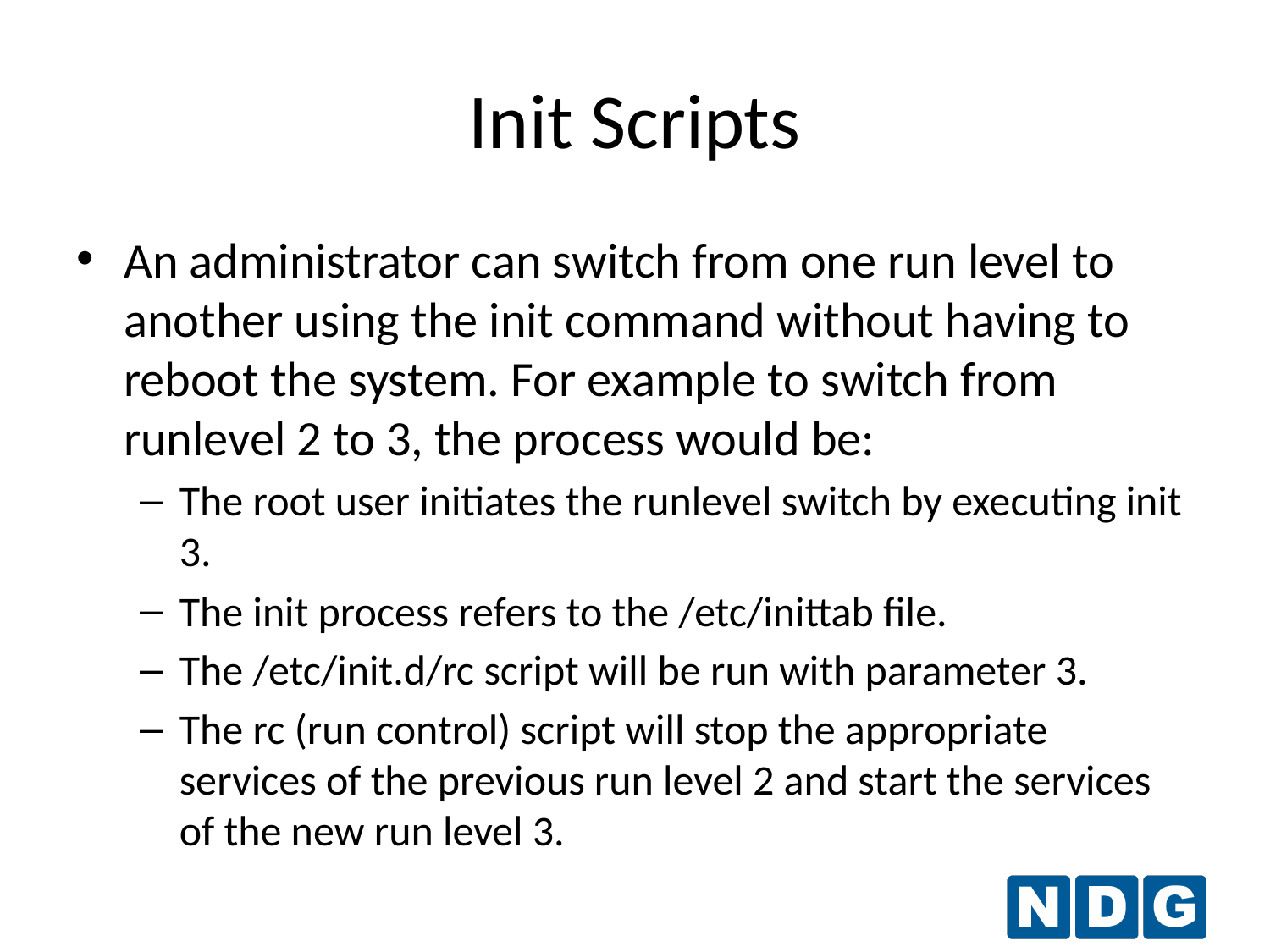

# Init Scripts
An administrator can switch from one run level to another using the init command without having to reboot the system. For example to switch from runlevel 2 to 3, the process would be:
The root user initiates the runlevel switch by executing init 3.
The init process refers to the /etc/inittab file.
The /etc/init.d/rc script will be run with parameter 3.
The rc (run control) script will stop the appropriate services of the previous run level 2 and start the services of the new run level 3.